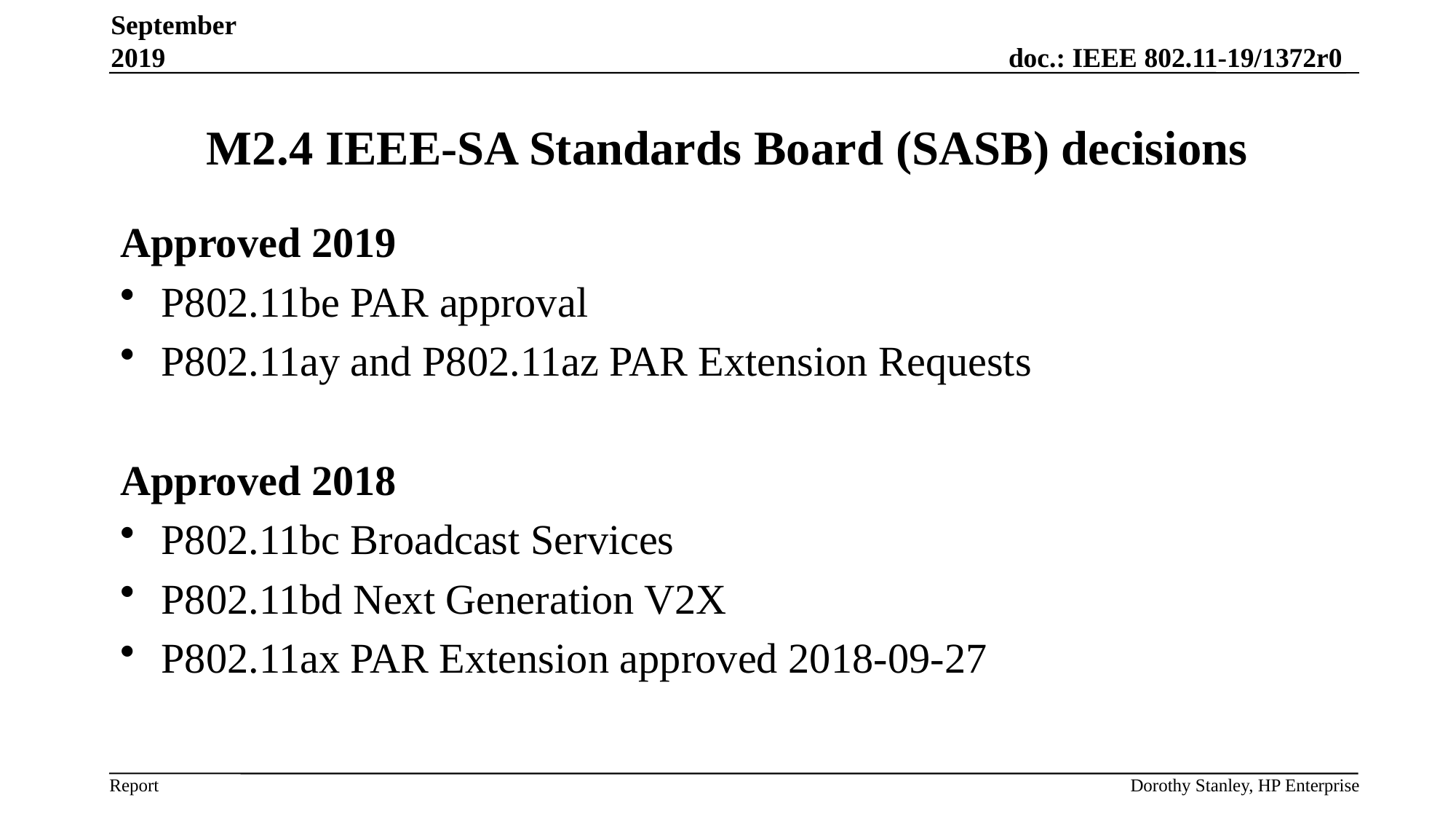

September 2019
# M2.4 IEEE-SA Standards Board (SASB) decisions
Approved 2019
P802.11be PAR approval
P802.11ay and P802.11az PAR Extension Requests

Approved 2018
P802.11bc Broadcast Services
P802.11bd Next Generation V2X
P802.11ax PAR Extension approved 2018-09-27

Dorothy Stanley, HP Enterprise